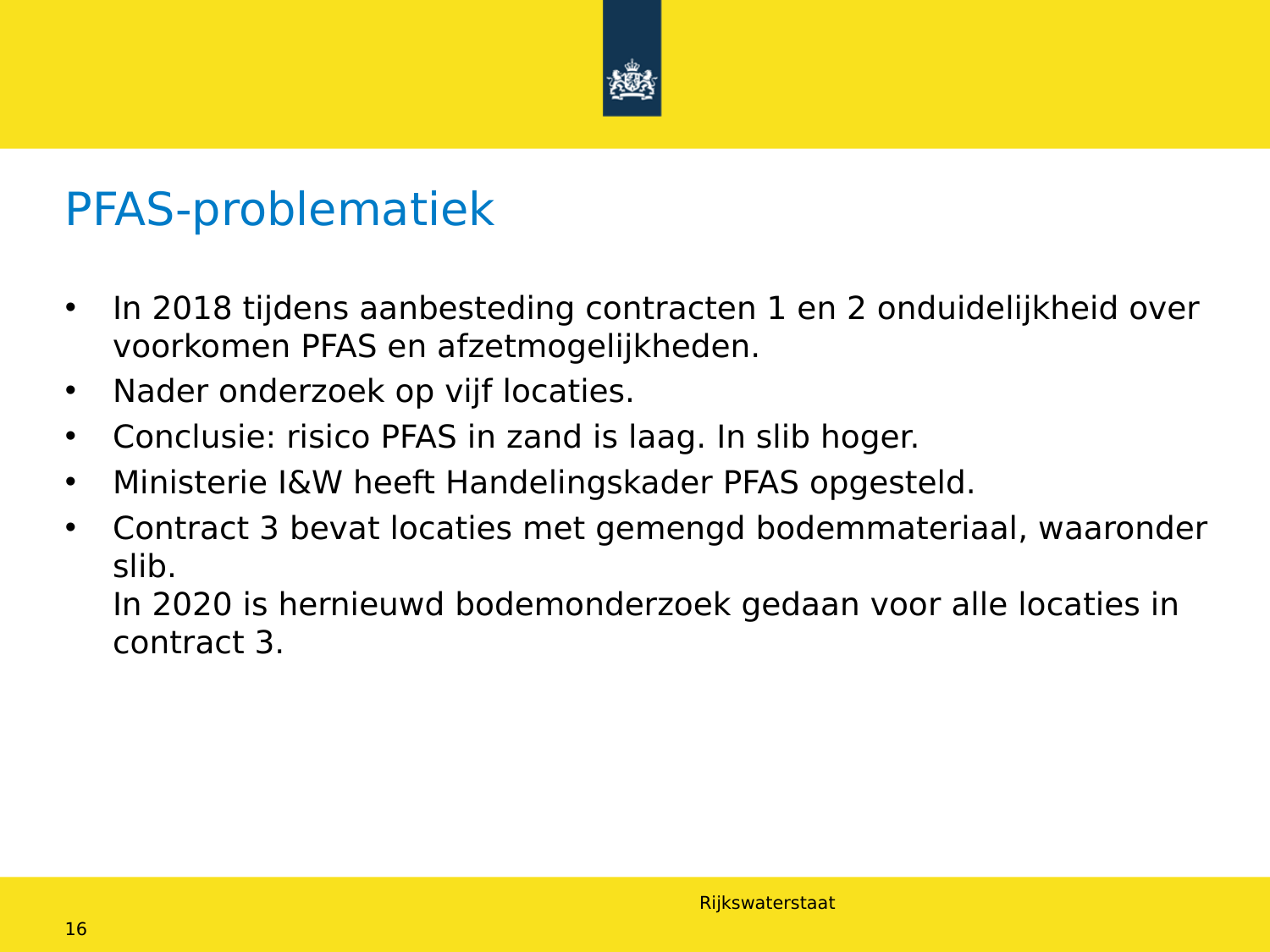

# PFAS-problematiek
In 2018 tijdens aanbesteding contracten 1 en 2 onduidelijkheid over voorkomen PFAS en afzetmogelijkheden.
Nader onderzoek op vijf locaties.
Conclusie: risico PFAS in zand is laag. In slib hoger.
Ministerie I&W heeft Handelingskader PFAS opgesteld.
Contract 3 bevat locaties met gemengd bodemmateriaal, waaronder slib.
In 2020 is hernieuwd bodemonderzoek gedaan voor alle locaties in contract 3.